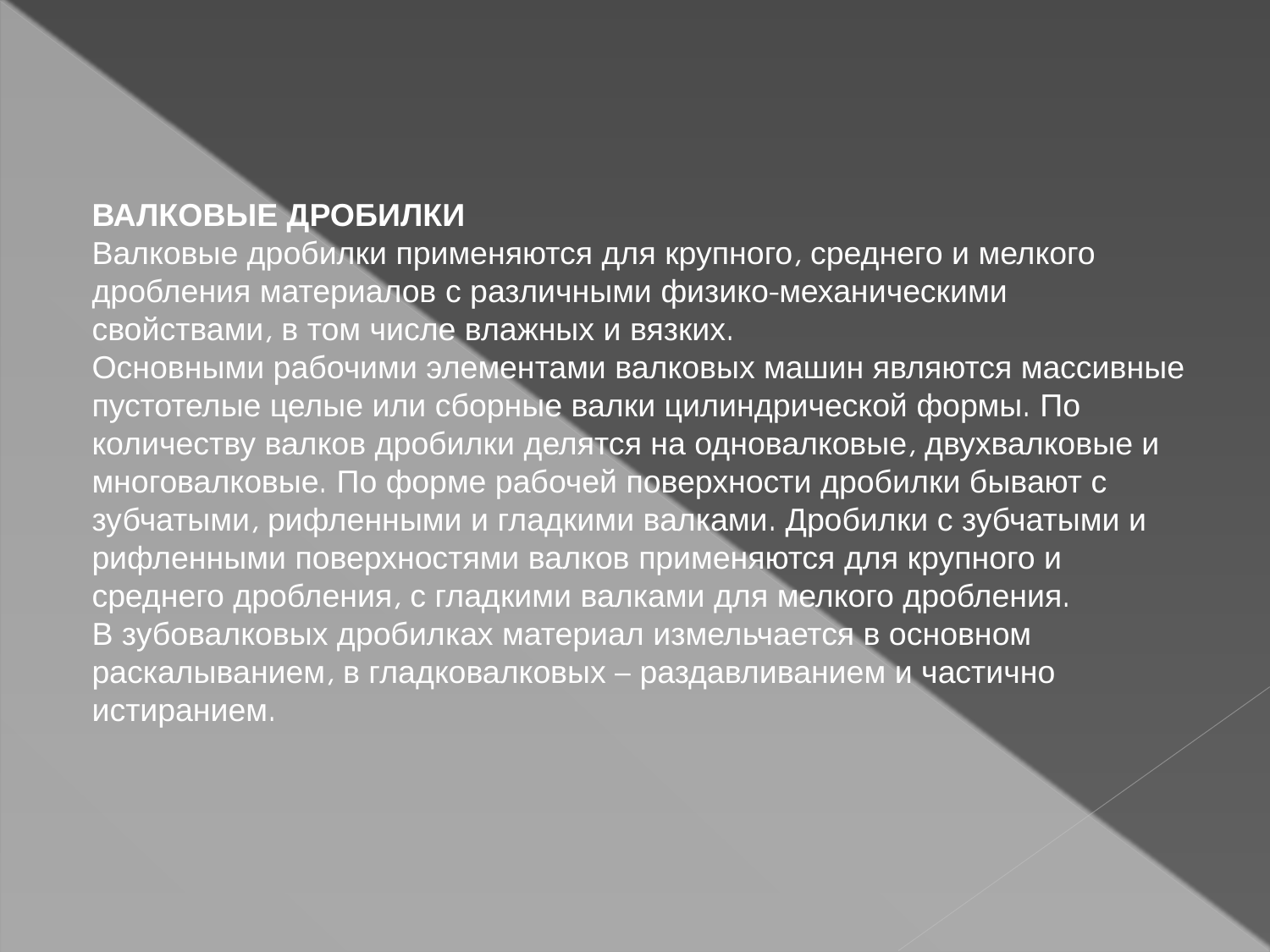

ВАЛКОВЫЕ ДРОБИЛКИ
Валковые дробилки применяются для крупного, среднего и мелкого дробления материалов с различными физико-механическими свойствами, в том числе влажных и вязких.
Основными рабочими элементами валковых машин являются массивные пустотелые целые или сборные валки цилиндрической формы. По количеству валков дробилки делятся на одновалковые, двухвалковые и многовалковые. По форме рабочей поверхности дробилки бывают с зубчатыми, рифленными и гладкими валками. Дробилки с зубчатыми и рифленными поверхностями валков применяются для крупного и среднего дробления, с гладкими валками для мелкого дробления.
В зубовалковых дробилках материал измельчается в основном раскалыванием, в гладковалковых – раздавливанием и частично истиранием.